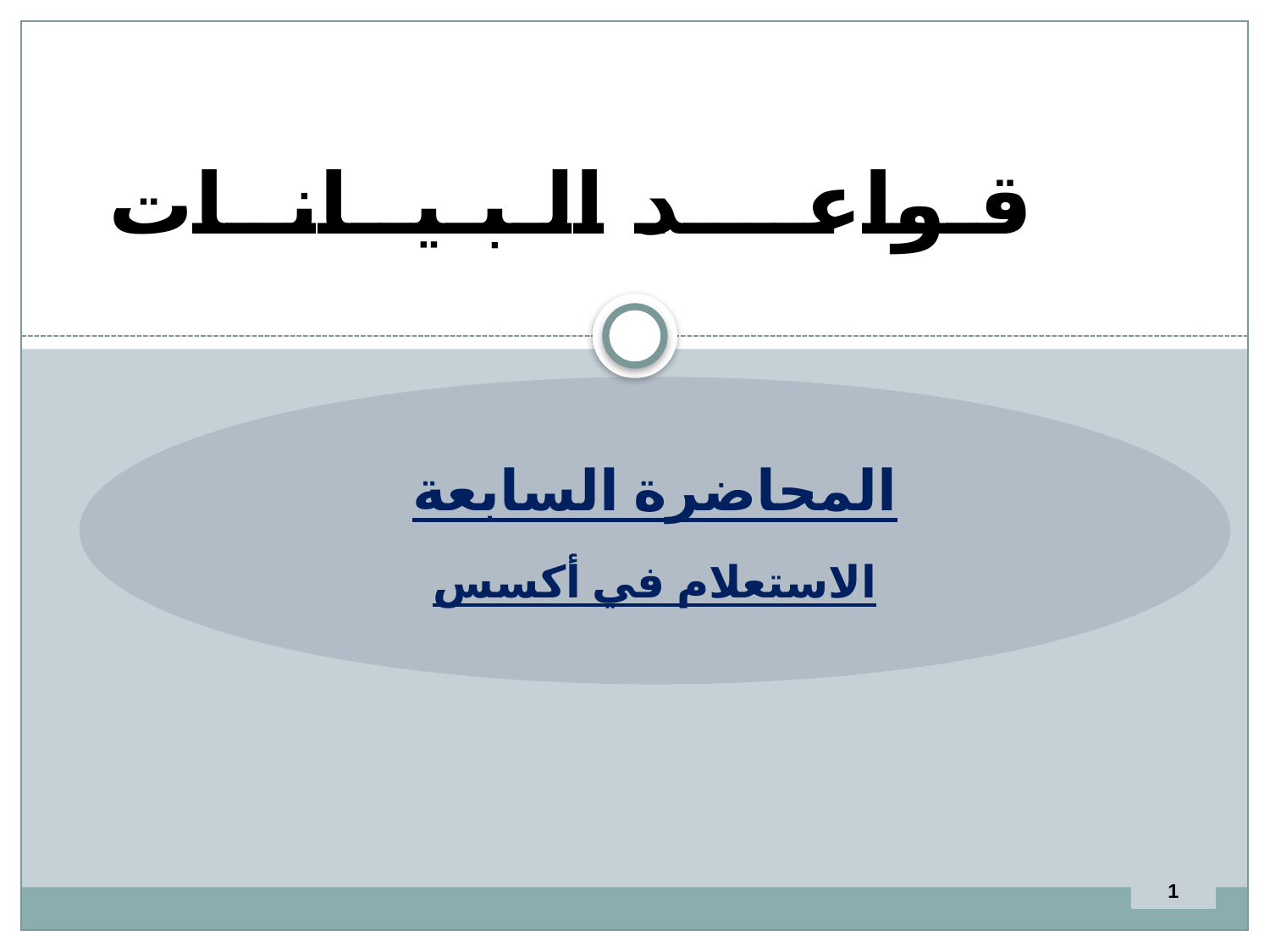

قـواعــــد الـبـيــانــات
المحاضرة السابعة
الاستعلام في أكسس
1